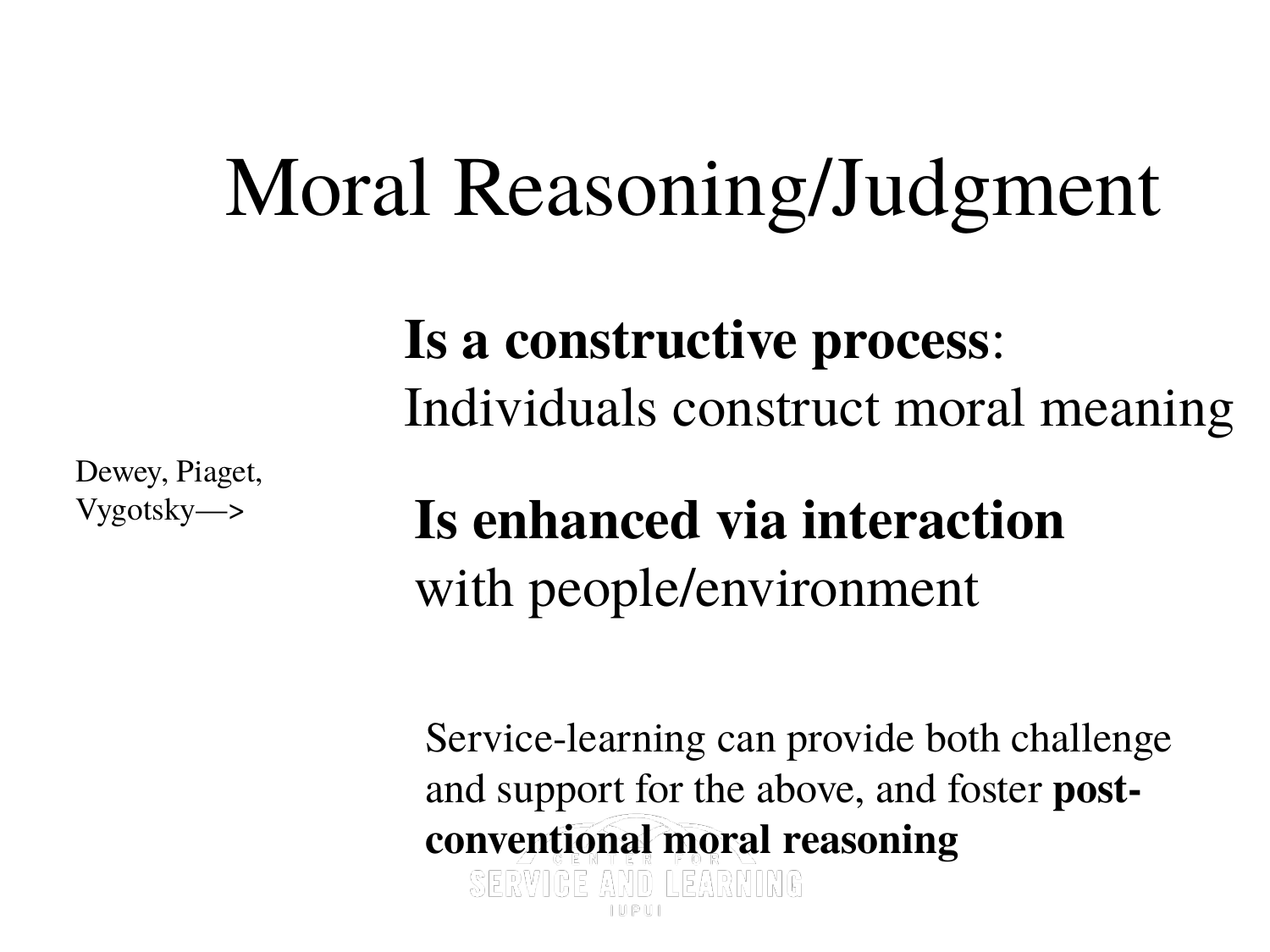

Moral Reasoning/Judgment

Is a constructive process:
Individuals construct moral meaning
Dewey, Piaget, Vygotsky—>
Is enhanced via interaction
with people/environment
Service-learning can provide both challenge and support for the above, and foster post-conventional moral reasoning